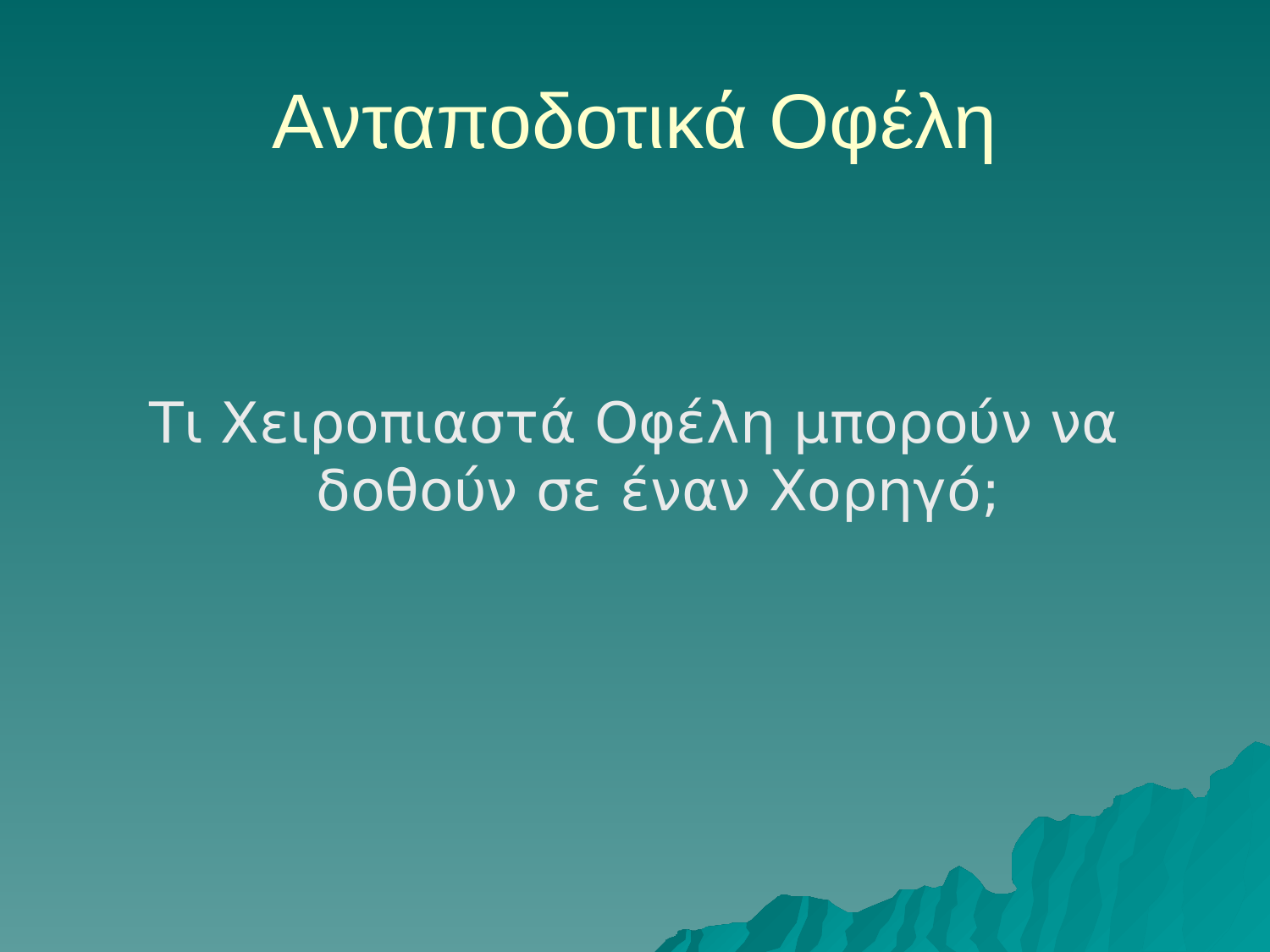

# Ανταποδοτικά Οφέλη

Τι Χειροπιαστά Οφέλη μπορούν να δοθούν σε έναν Χορηγό;